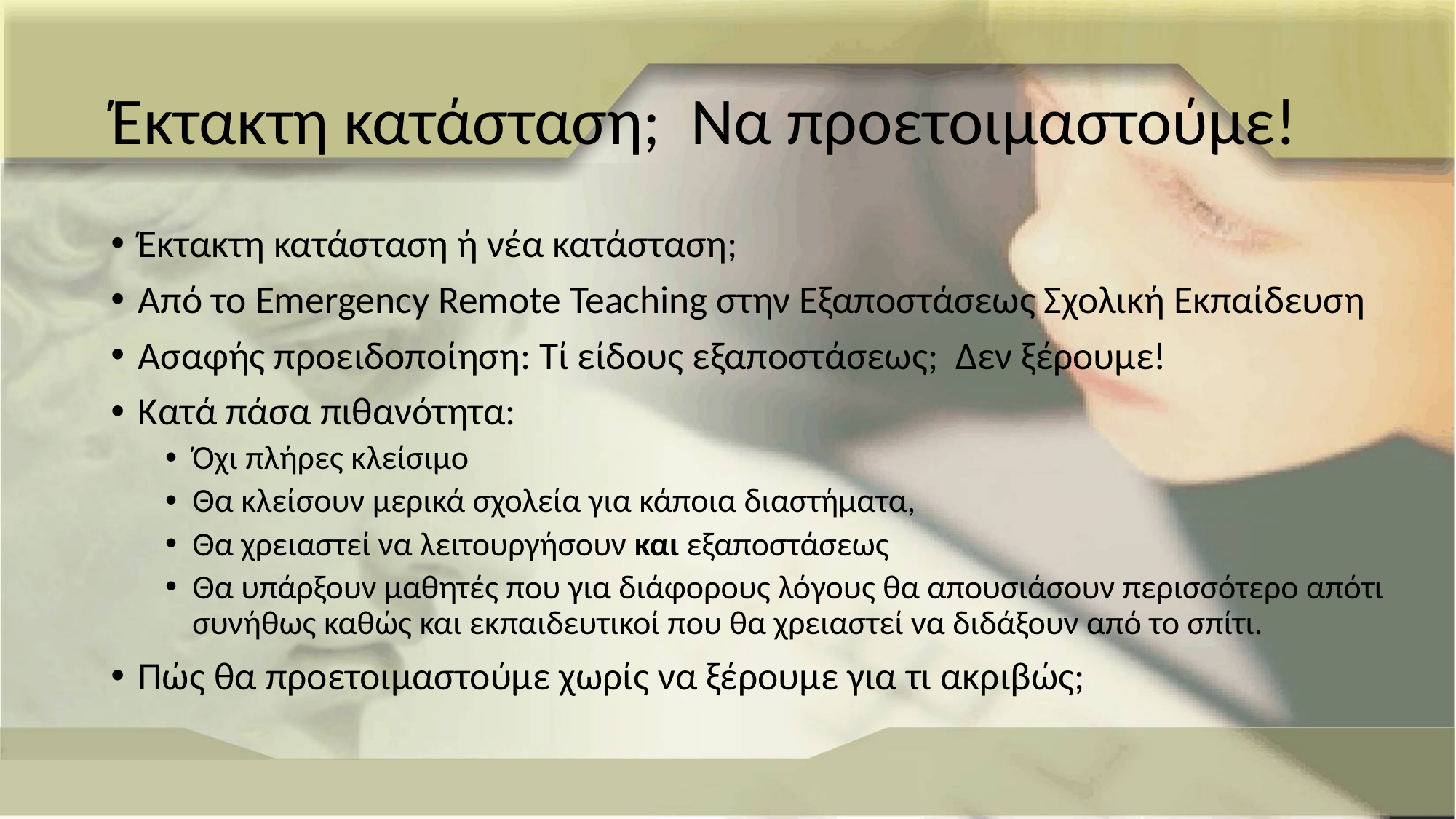

# Έκτακτη κατάσταση;  Να προετοιμαστούμε!
Έκτακτη κατάσταση ή νέα κατάσταση;
Από το Emergency Remote Teaching στην Εξαποστάσεως Σχολική Εκπαίδευση
Ασαφής προειδοποίηση: Τί είδους εξαποστάσεως;  Δεν ξέρουμε!
Κατά πάσα πιθανότητα:
Όχι πλήρες κλείσιμο
Θα κλείσουν μερικά σχολεία για κάποια διαστήματα,
Θα χρειαστεί να λειτουργήσουν και εξαποστάσεως
Θα υπάρξουν μαθητές που για διάφορους λόγους θα απουσιάσουν περισσότερο απότι συνήθως καθώς και εκπαιδευτικοί που θα χρειαστεί να διδάξουν από το σπίτι.
Πώς θα προετοιμαστούμε χωρίς να ξέρουμε για τι ακριβώς;